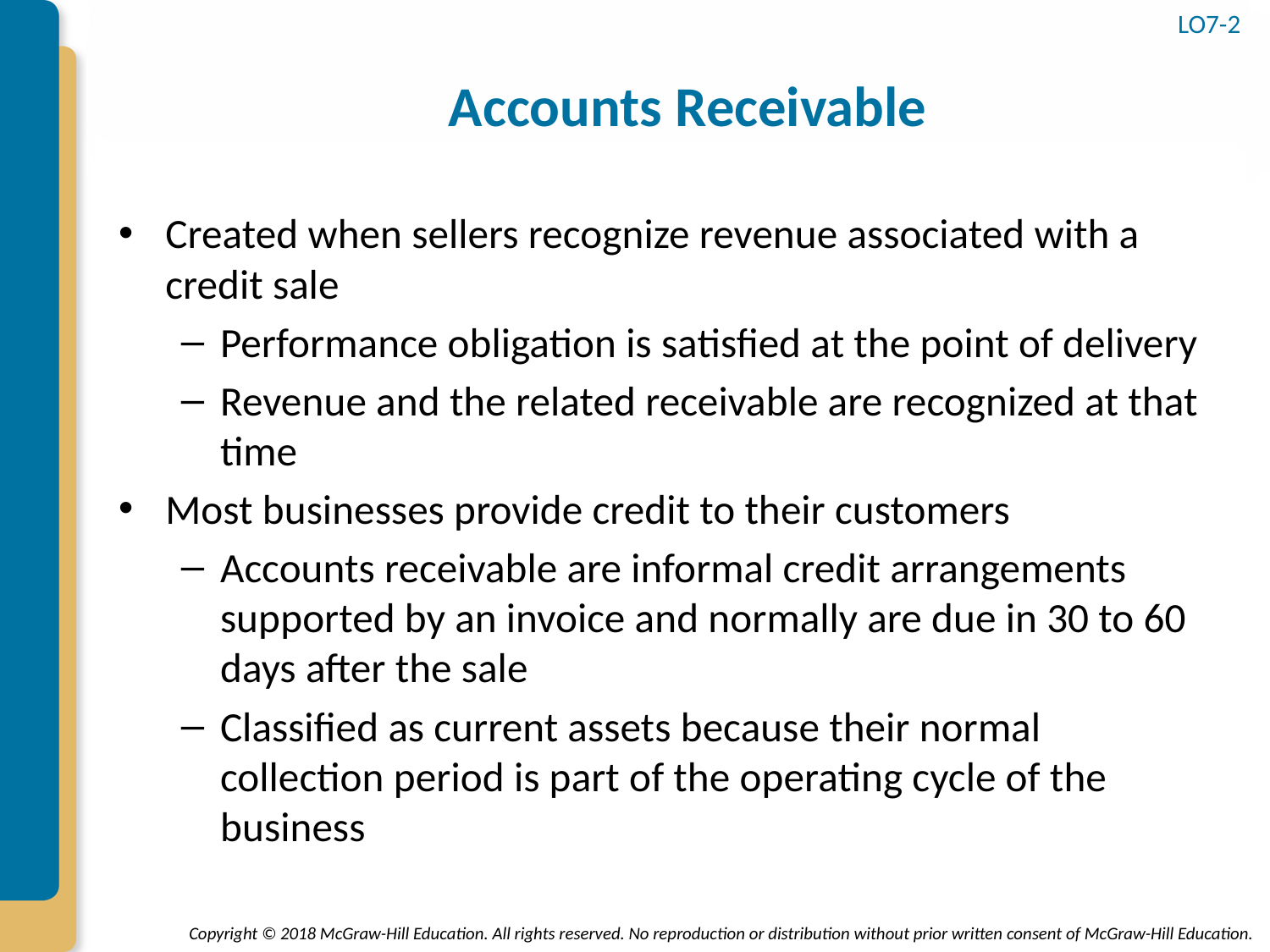

# Accounts Receivable
LO7-2
Created when sellers recognize revenue associated with a credit sale
Performance obligation is satisfied at the point of delivery
Revenue and the related receivable are recognized at that time
Most businesses provide credit to their customers
Accounts receivable are informal credit arrangements supported by an invoice and normally are due in 30 to 60 days after the sale
Classified as current assets because their normal collection period is part of the operating cycle of the business